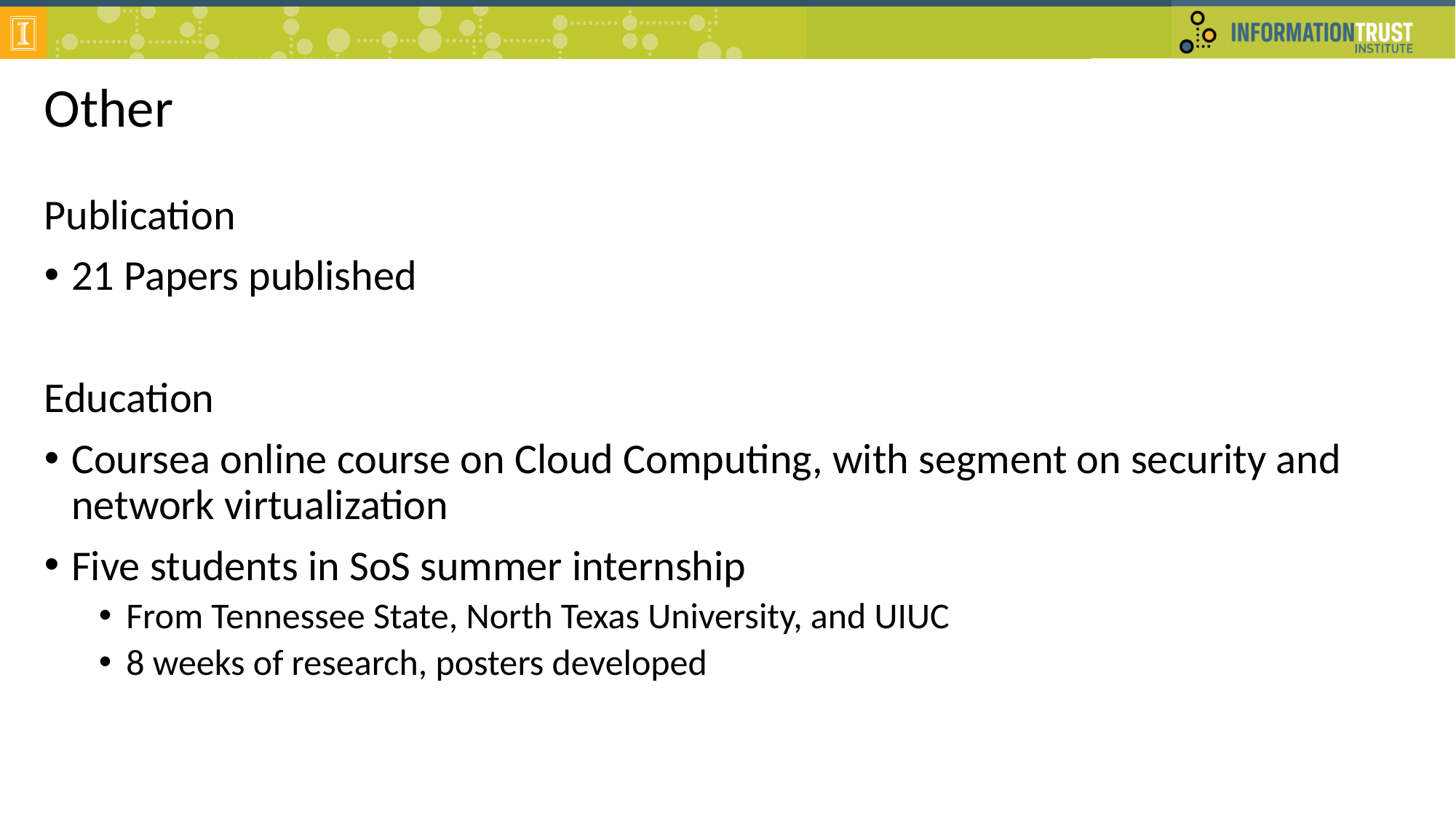

# Other
Publication
21 Papers published

Education
Coursea online course on Cloud Computing, with segment on security and network virtualization
Five students in SoS summer internship
From Tennessee State, North Texas University, and UIUC
8 weeks of research, posters developed